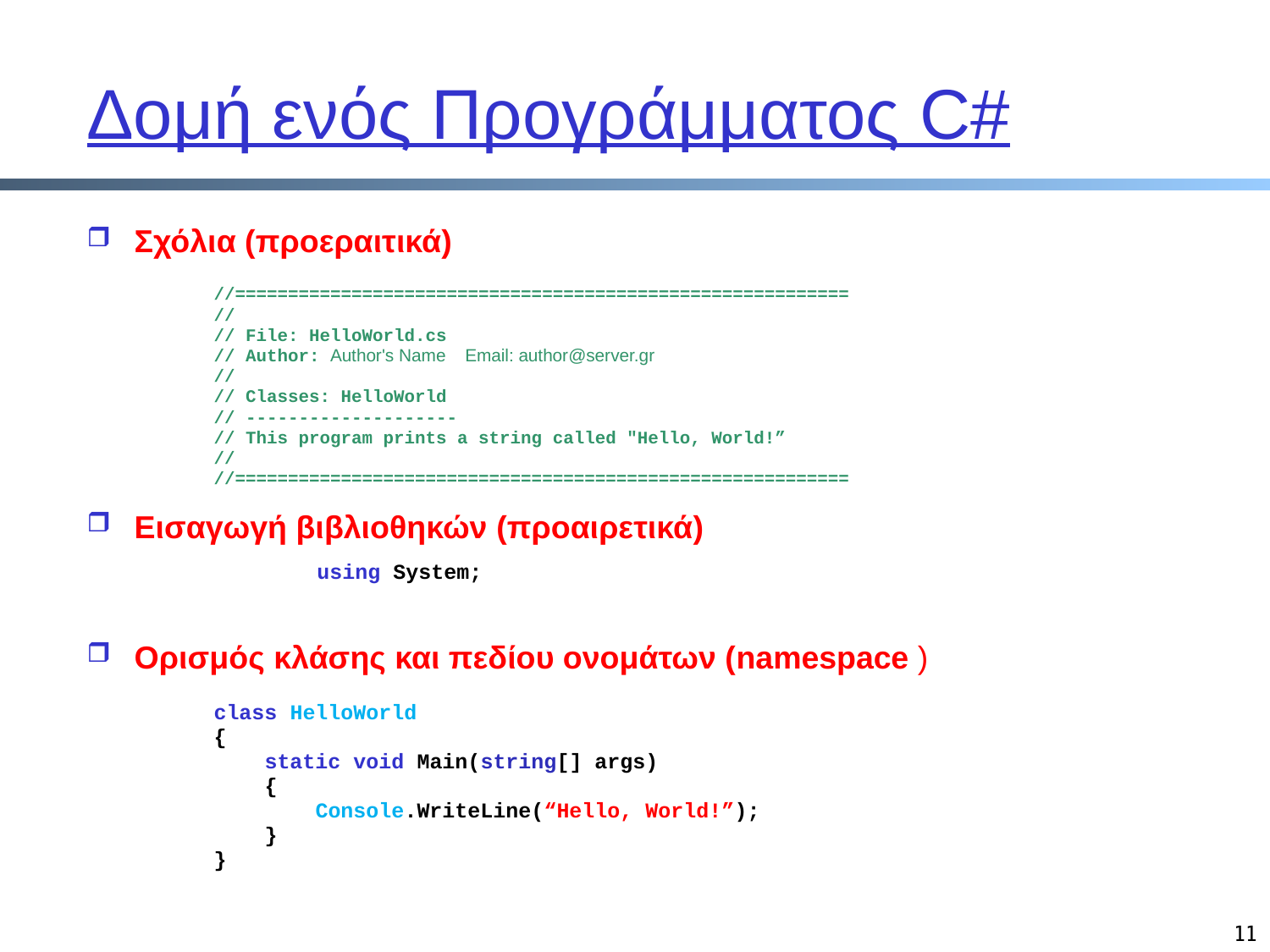

# Δομή ενός Προγράμματος C#
Σχόλια (προεραιτικά)

//==========================================================
//
// File: HelloWorld.cs
// Author: Author's Name    Email: author@server.gr
//
// Classes: HelloWorld
// --------------------
// This program prints a string called "Hello, World!”
//
//==========================================================

Εισαγωγή βιβλιοθηκών (προαιρετικά)

		using System;

Ορισμός κλάσης και πεδίου ονομάτων (namespace )

class HelloWorld
{
    static void Main(string[] args)
    {
        Console.WriteLine(“Hello, World!”);
    }
}
11